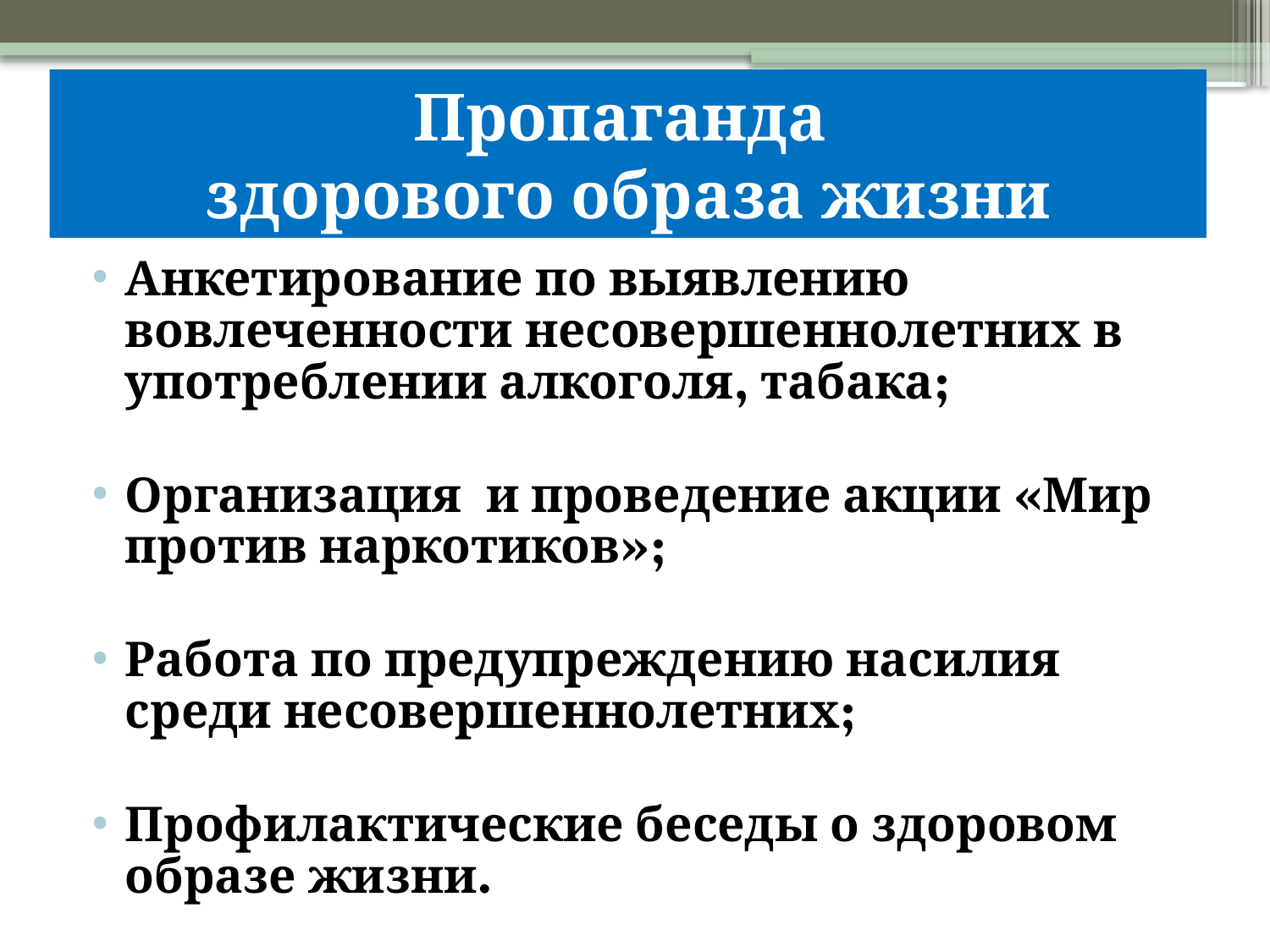

# Пропаганда здорового образа жизни
Анкетирование по выявлению вовлеченности несовершеннолетних в употреблении алкоголя, табака;

Организация  и проведение акции «Мир против наркотиков»;

Работа по предупреждению насилия среди несовершеннолетних;

Профилактические беседы о здоровом образе жизни.